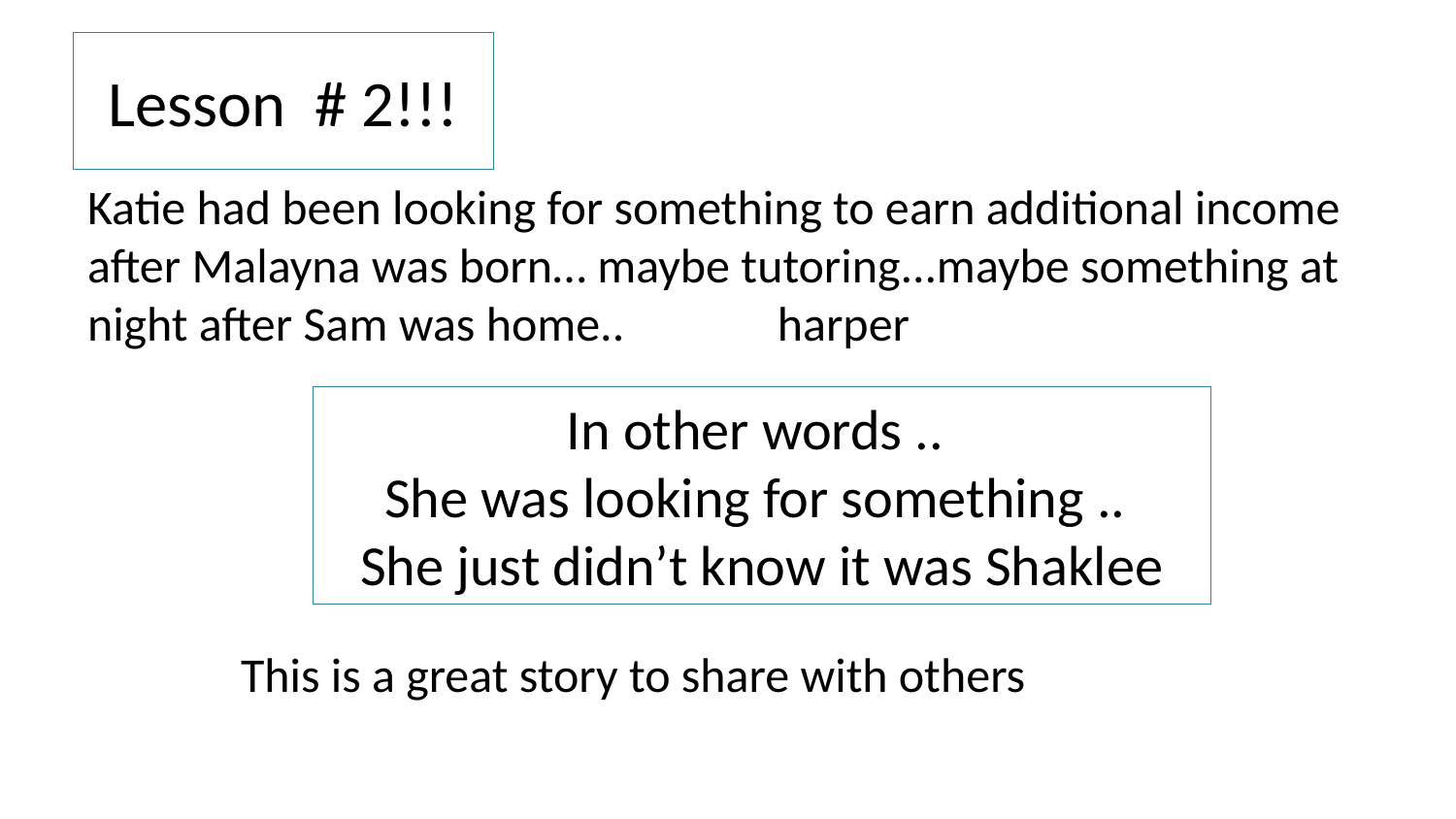

# Lesson  # 2!!!
Katie had been looking for something to earn additional income after Malayna was born… maybe tutoring...maybe something at night after Sam was home..              harper
In other words ..
She was looking for something ..
She just didn’t know it was Shaklee
This is a great story to share with others